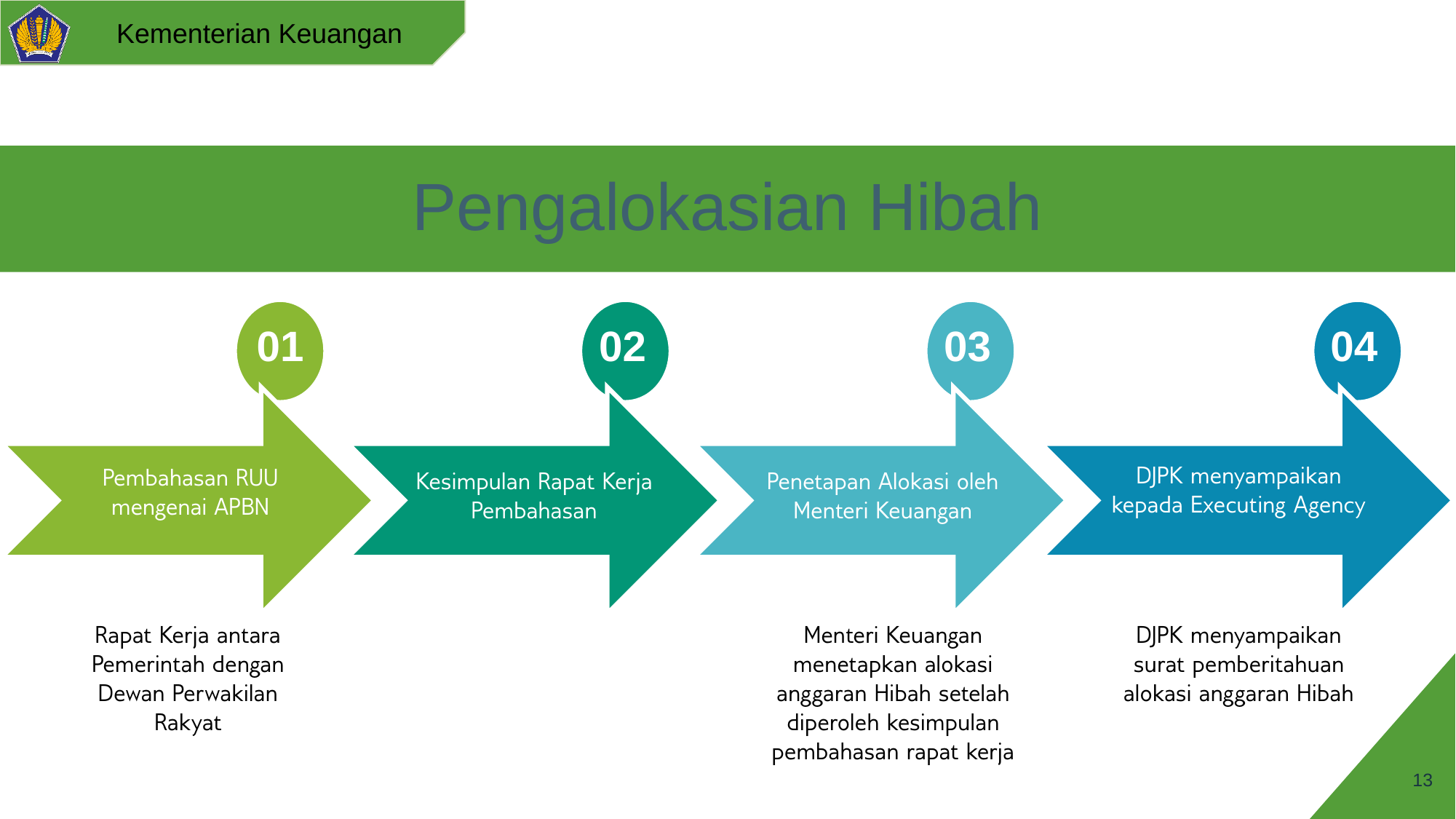

# Pengalokasian Hibah

01
02
03
04

DJPK menyampaikan kepada Executing Agency
Pembahasan RUU mengenai APBN
Kesimpulan Rapat Kerja Pembahasan
Penetapan Alokasi oleh Menteri Keuangan
Menteri Keuangan menetapkan alokasi anggaran Hibah setelah diperoleh kesimpulan pembahasan rapat kerja
Rapat Kerja antara Pemerintah dengan Dewan Perwakilan Rakyat
DJPK menyampaikan surat pemberitahuan alokasi anggaran Hibah